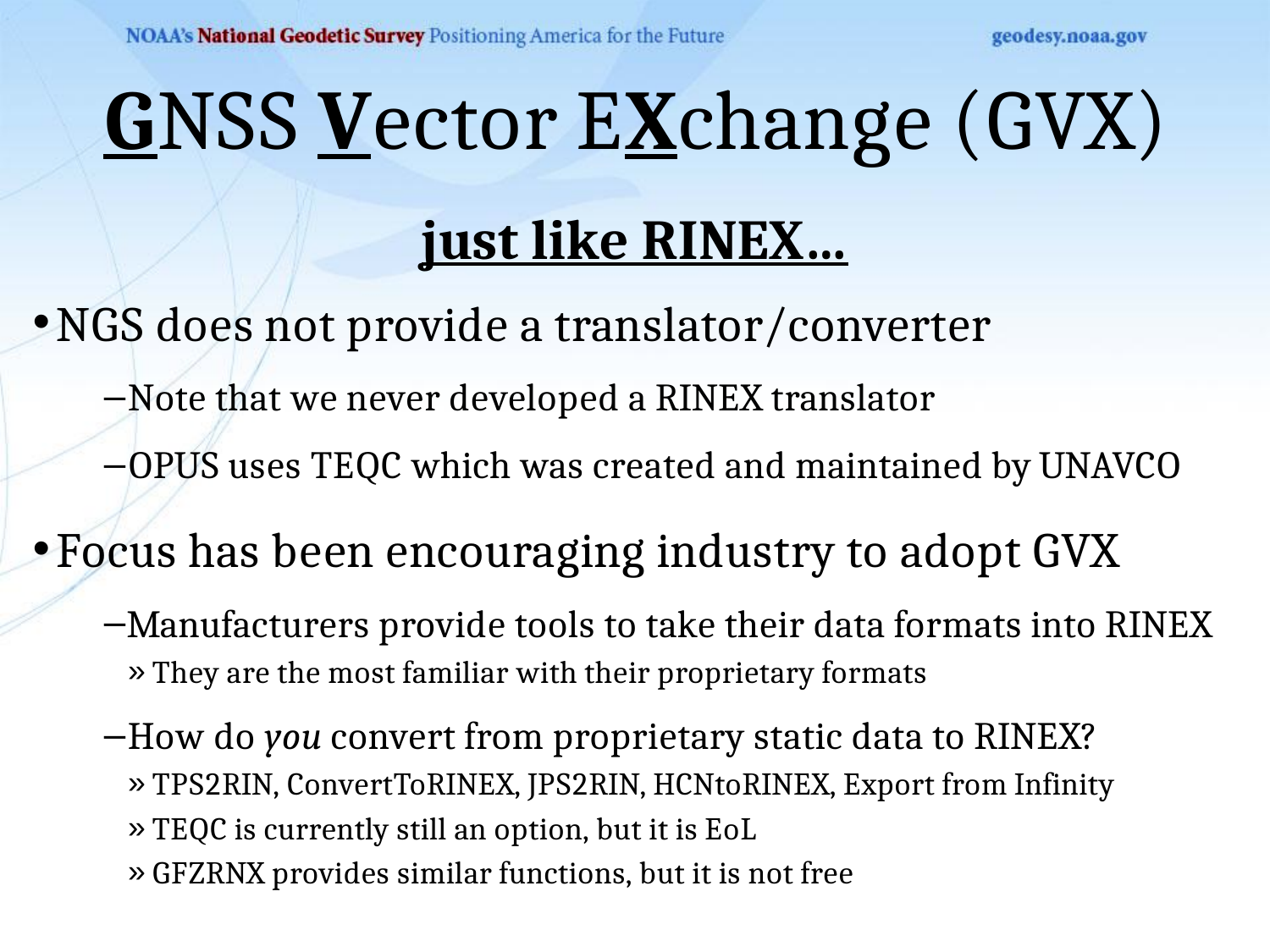

GNSS Vector EXchange (GVX)
just like RINEX…
NGS does not provide a translator/converter
Note that we never developed a RINEX translator
OPUS uses TEQC which was created and maintained by UNAVCO
Focus has been encouraging industry to adopt GVX
Manufacturers provide tools to take their data formats into RINEX
They are the most familiar with their proprietary formats
How do you convert from proprietary static data to RINEX?
TPS2RIN, ConvertToRINEX, JPS2RIN, HCNtoRINEX, Export from Infinity
TEQC is currently still an option, but it is EoL
GFZRNX provides similar functions, but it is not free